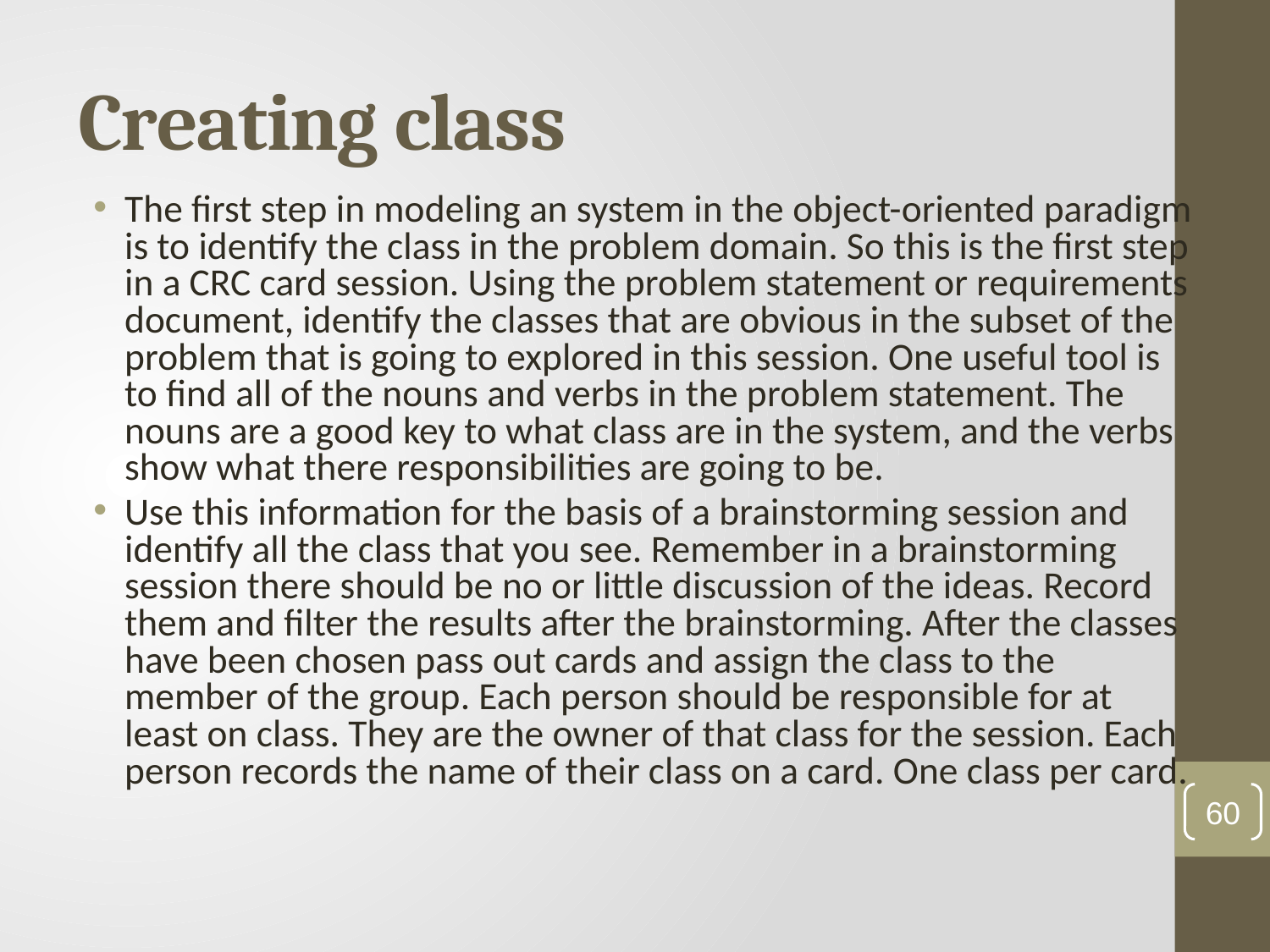

# Creating class
The first step in modeling an system in the object-oriented paradigm is to identify the class in the problem domain. So this is the first step in a CRC card session. Using the problem statement or requirements document, identify the classes that are obvious in the subset of the problem that is going to explored in this session. One useful tool is to find all of the nouns and verbs in the problem statement. The nouns are a good key to what class are in the system, and the verbs show what there responsibilities are going to be.
Use this information for the basis of a brainstorming session and identify all the class that you see. Remember in a brainstorming session there should be no or little discussion of the ideas. Record them and filter the results after the brainstorming. After the classes have been chosen pass out cards and assign the class to the member of the group. Each person should be responsible for at least on class. They are the owner of that class for the session. Each person records the name of their class on a card. One class per card.

60